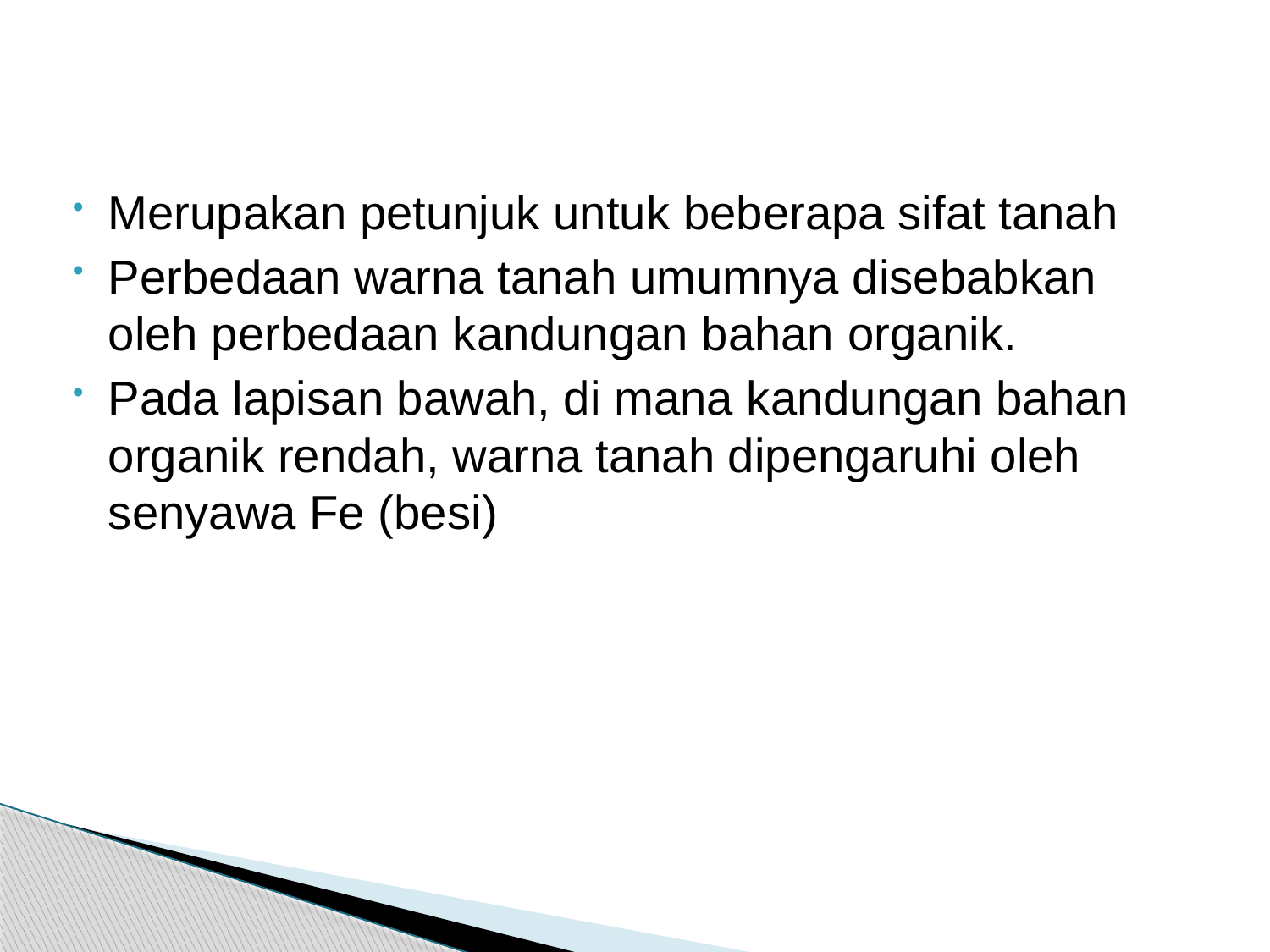

B. Warna Tanah
Merupakan petunjuk untuk beberapa sifat tanah
Perbedaan warna tanah umumnya disebabkan oleh perbedaan kandungan bahan organik.
Pada lapisan bawah, di mana kandungan bahan organik rendah, warna tanah dipengaruhi oleh senyawa Fe (besi)